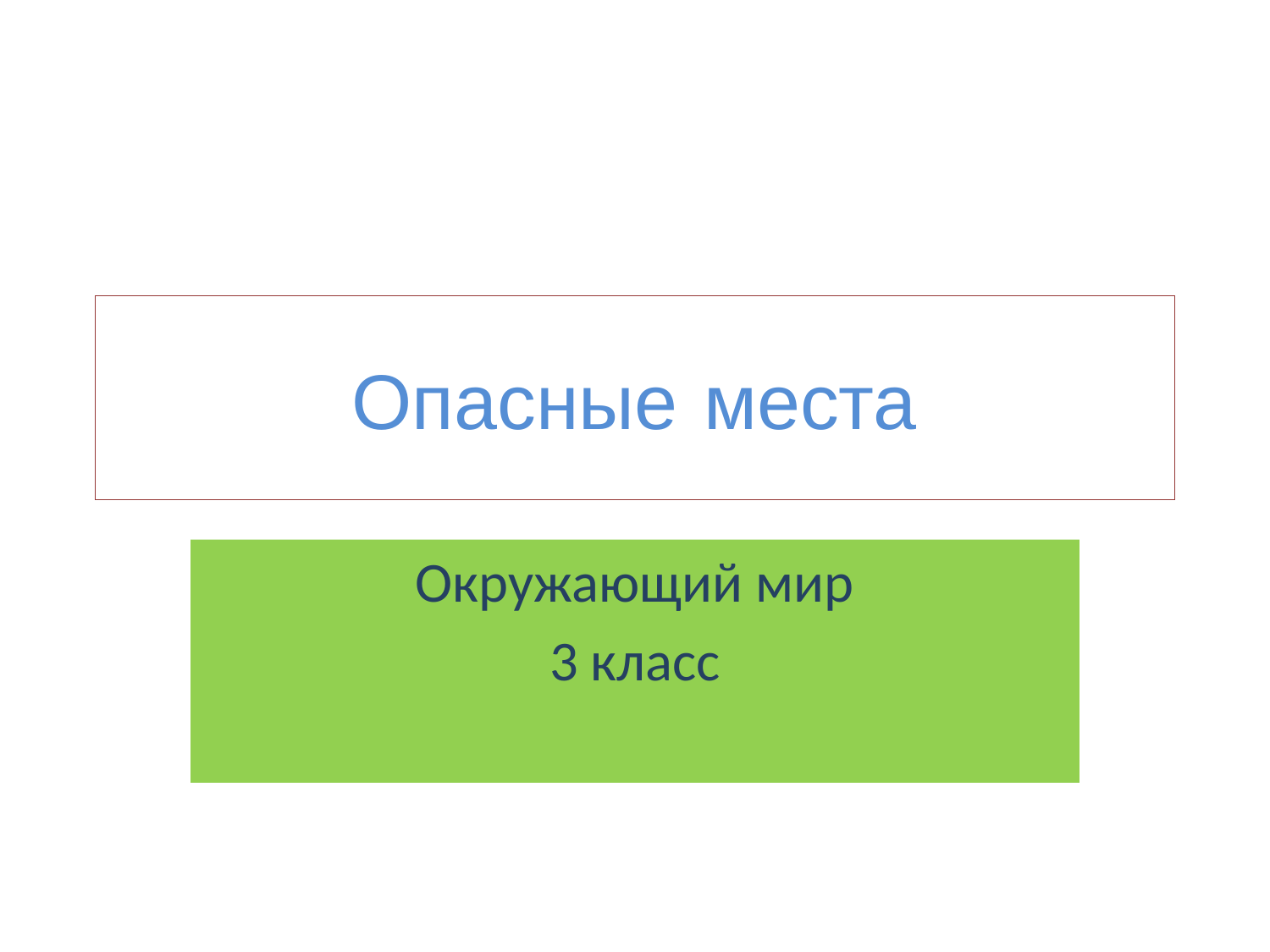

# Опасные места
Окружающий мир
3 класс